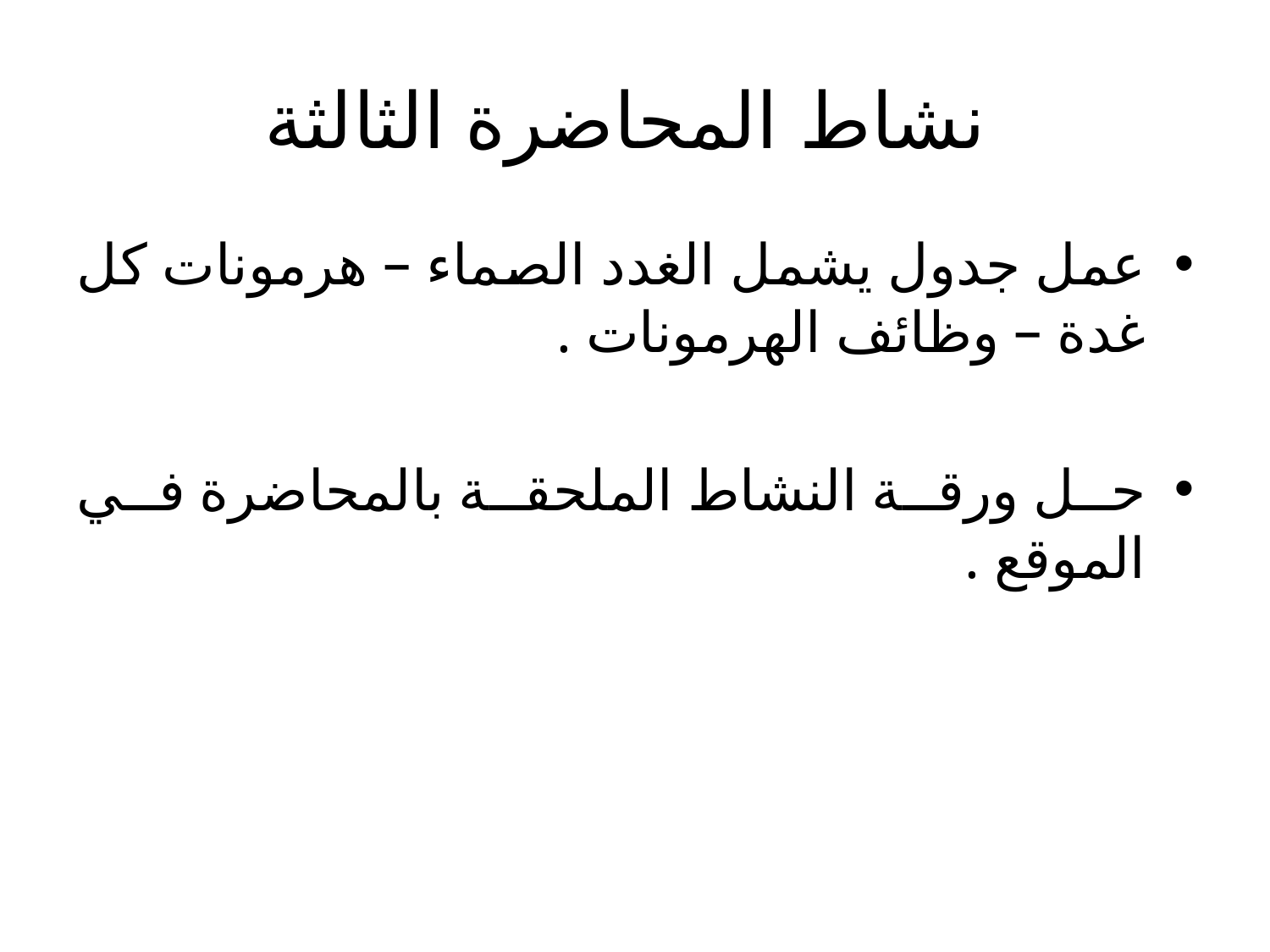

# نشاط المحاضرة الثالثة
عمل جدول يشمل الغدد الصماء – هرمونات كل غدة – وظائف الهرمونات .

حل ورقة النشاط الملحقة بالمحاضرة في الموقع .